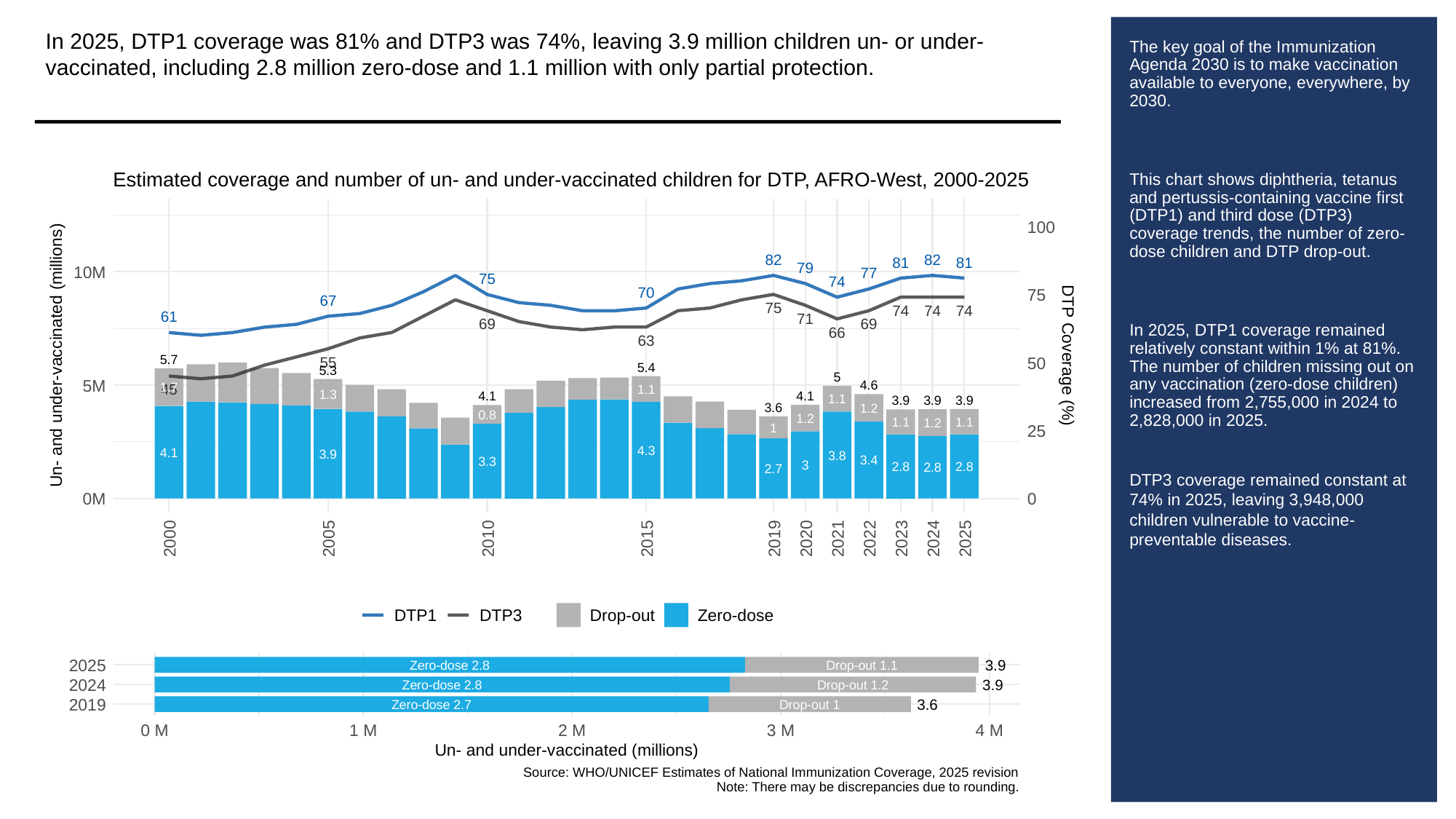

In 2025, DTP1 coverage was 81% and DTP3 was 74%, leaving 3.9 million children un- or under-vaccinated, including 2.8 million zero-dose and 1.1 million with only partial protection.
# The key goal of the Immunization Agenda 2030 is to make vaccination available to everyone, everywhere, by 2030.

This chart shows diphtheria, tetanus and pertussis-containing vaccine first (DTP1) and third dose (DTP3) coverage trends, the number of zero-dose children and DTP drop-out.

In 2025, DTP1 coverage remained relatively constant within 1% at 81%. The number of children missing out on any vaccination (zero-dose children) increased from 2,755,000 in 2024 to 2,828,000 in 2025.

DTP3 coverage remained constant at 74% in 2025, leaving 3,948,000 children vulnerable to vaccine-preventable diseases.

Estimated coverage and number of un- and under-vaccinated children for DTP, AFRO-West, 2000-2025

100
82
82
81
81
79
10M
77

75

74
70
75

67
75
74
74
74
61
71
69
69
66

63
Un- and under-vaccinated (millions)
DTP Coverage (%)
5.7
55
50
5.4

5.3

5

5M
4.6

1.7
45
1.1

1.3
4.1
4.1

1.1
3.9
3.9
3.9

3.6

1.2

0.8

1.2

1.1
1.1

1.2

1

25

4.3
4.1
3.9
3.8
3.4
3.3
3
2.8
2.8
2.8
2.7
0M
0

2000
2005
2010
2015
2019
2020
2021
2022
2023
2024
2025

DTP1
DTP3
Drop-out
Zero-dose

2025
3.9
Zero-dose 2.8
Drop-out 1.1

2024
3.9
Zero-dose 2.8
Drop-out 1.2

2019
3.6
Zero-dose 2.7
Drop-out 1

0 M
1 M
2 M
3 M
4 M
Un- and under-vaccinated (millions)
Source: WHO/UNICEF Estimates of National Immunization Coverage, 2025 revision
Note: There may be discrepancies due to rounding.